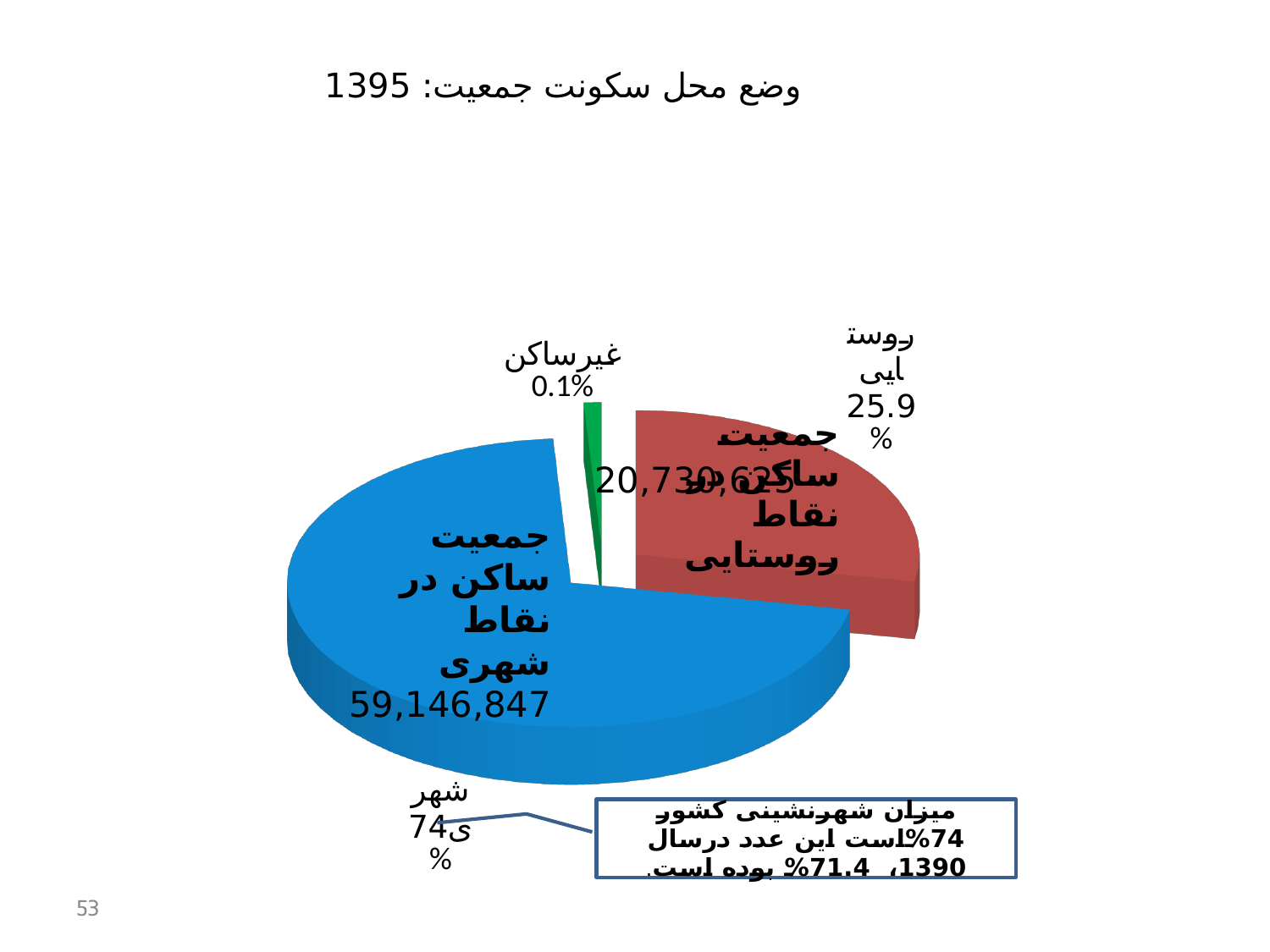

# وضع محل سکونت جمعیت: 1395

[unsupported chart]

20,730,625
جمعیت ساکن در نقاط شهری 59,146,847
53